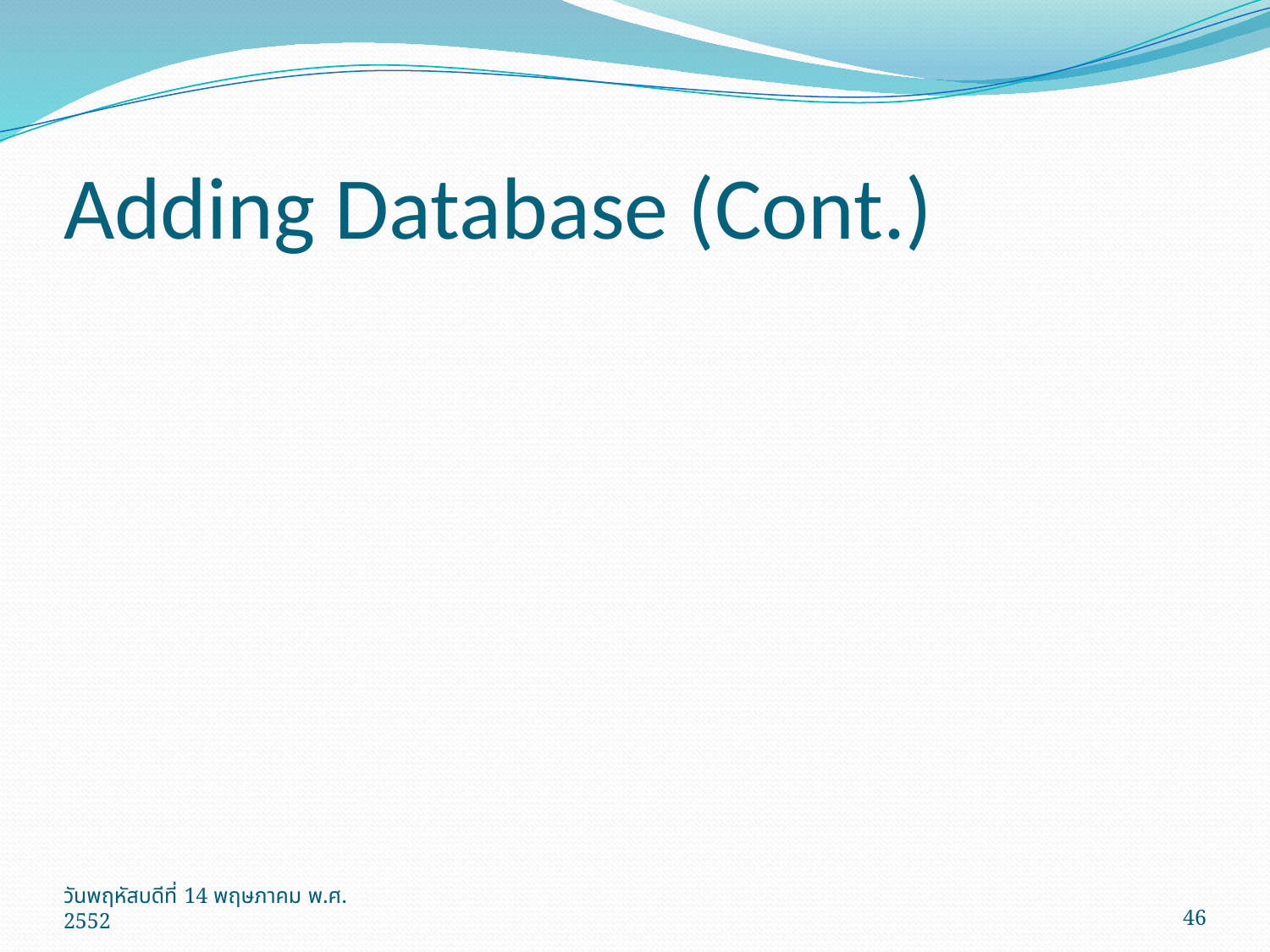

# Adding Database (Cont.)

วันพฤหัสบดีที่ 14 พฤษภาคม พ.ศ. 2552
46